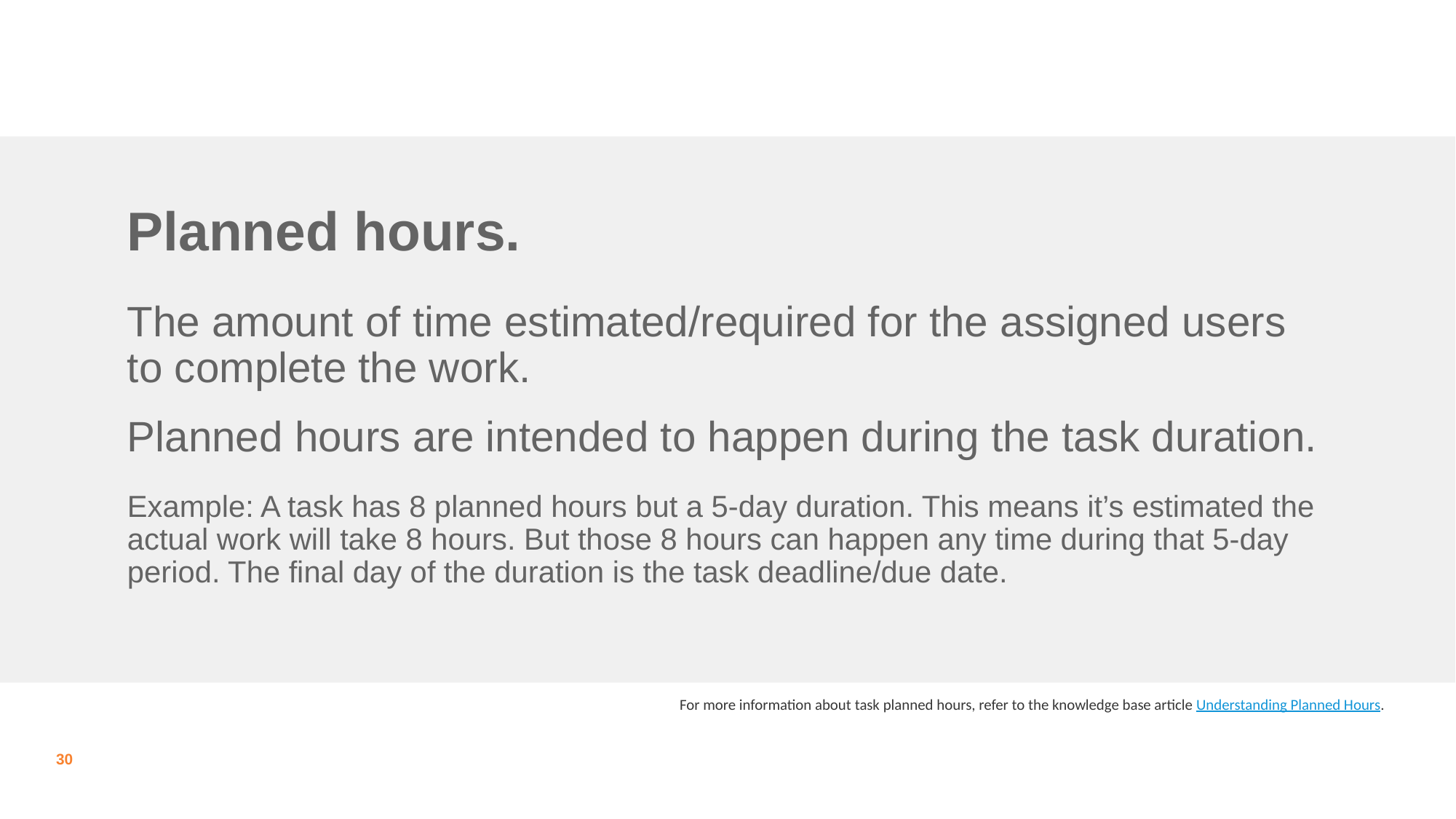

# Planned hours.
The amount of time estimated/required for the assigned users to complete the work.
Planned hours are intended to happen during the task duration.
Example: A task has 8 planned hours but a 5-day duration. This means it’s estimated the actual work will take 8 hours. But those 8 hours can happen any time during that 5-day period. The final day of the duration is the task deadline/due date.

For more information about task planned hours, refer to the knowledge base article Understanding Planned Hours.